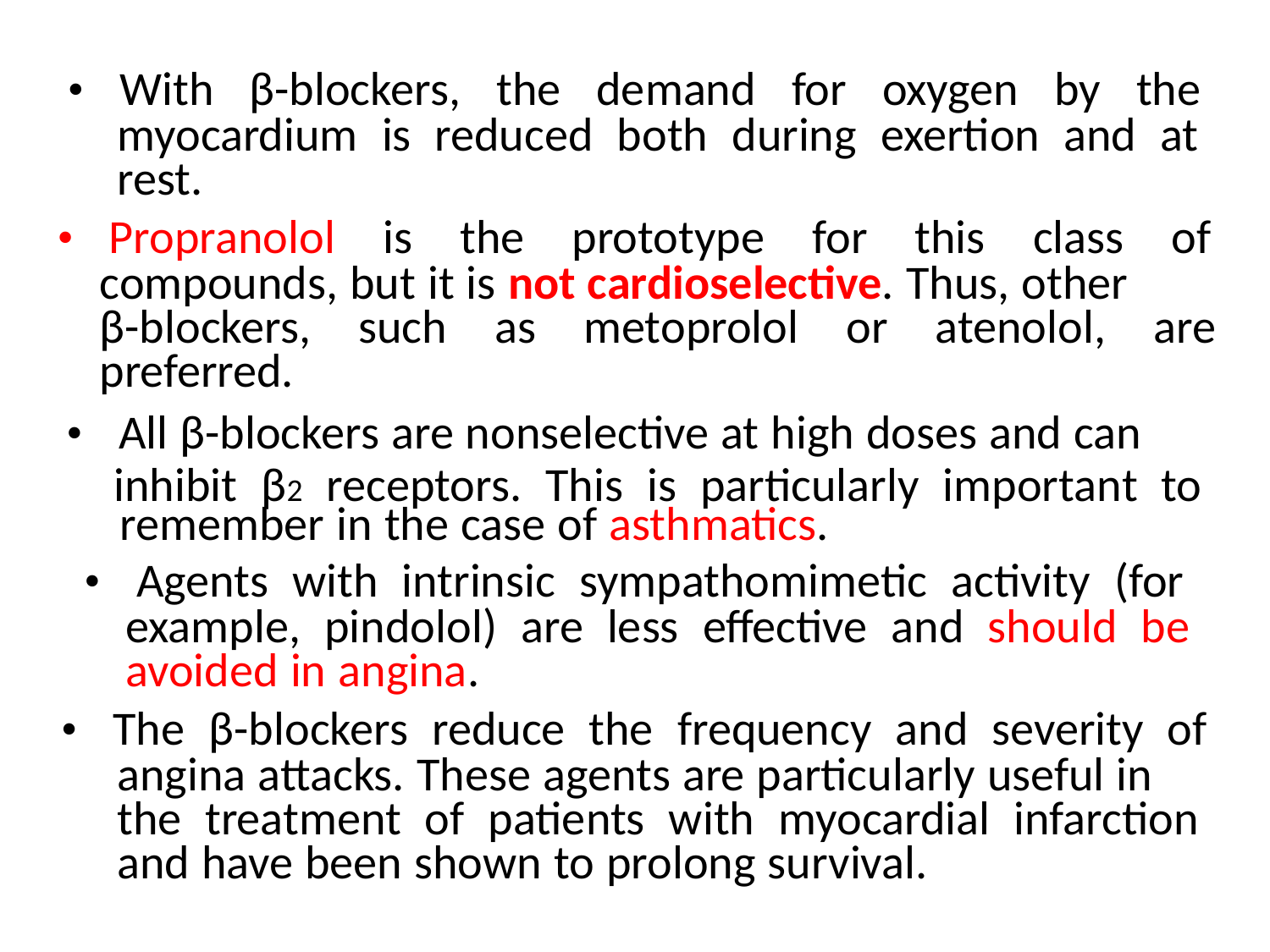

•   With   β-blockers,   the   demand   for   oxygen   by   the
myocardium  is  reduced  both  during  exertion  and  at
rest.
•   Propranolol    is    the    prototype    for    this    class    of
compounds, but it is not cardioselective. Thus, other
β-blockers,    such    as    metoprolol    or    atenolol,    are
preferred.
•   All β-blockers are nonselective at high doses and can
	inhibit  β2  receptors.  This  is  particularly  important  to
remember in the case of asthmatics.
•   Agents  with  intrinsic  sympathomimetic  activity  (for
example,  pindolol)  are  less  effective  and  should  be
avoided in angina.
•   The  β-blockers  reduce  the  frequency  and  severity  of
angina attacks. These agents are particularly useful in
the  treatment  of  patients  with  myocardial  infarction
and have been shown to prolong survival.